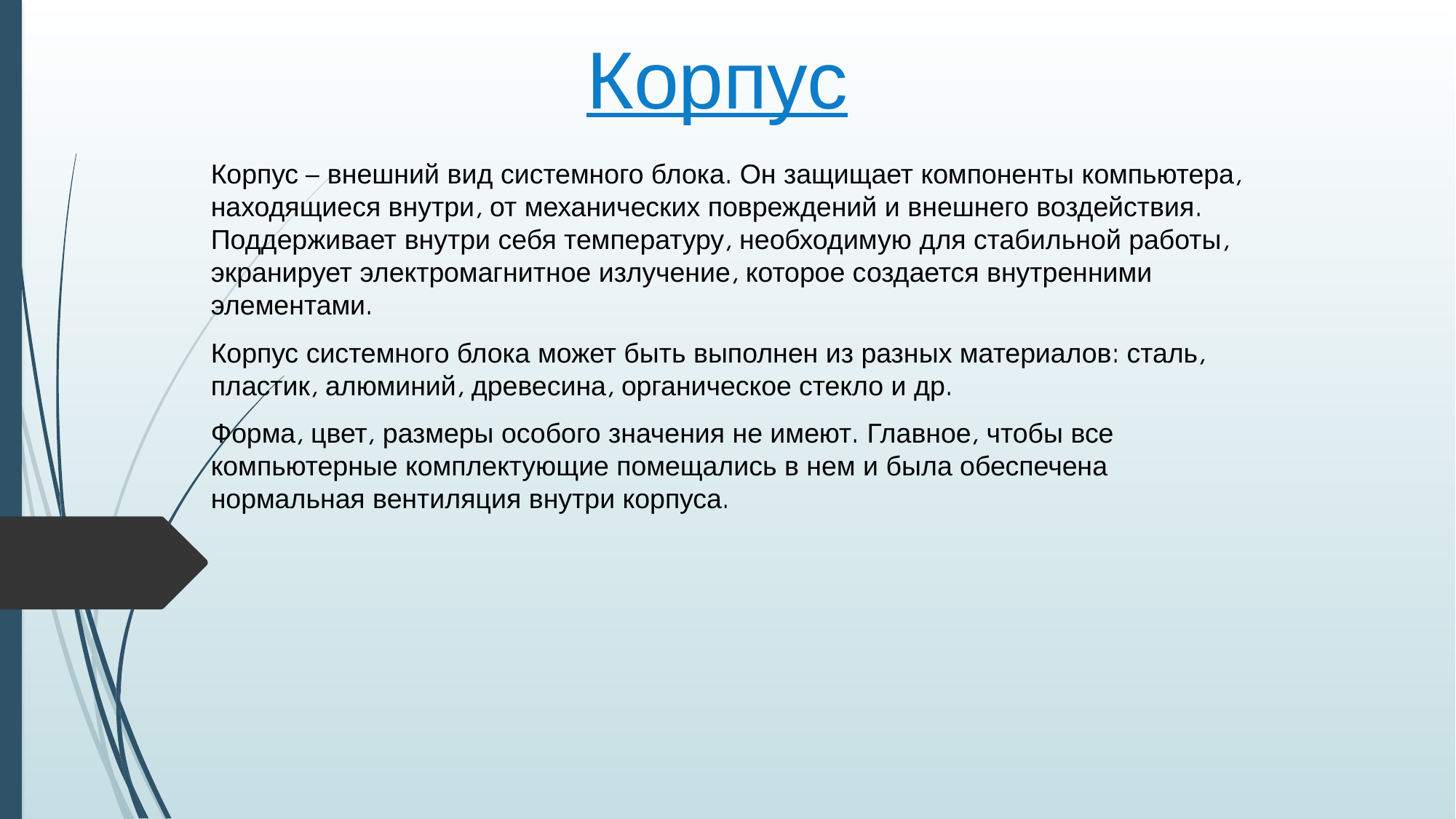

# Корпус
Корпус – внешний вид системного блока. Он защищает компоненты компьютера, находящиеся внутри, от механических повреждений и внешнего воздействия. Поддерживает внутри себя температуру, необходимую для стабильной работы, экранирует электромагнитное излучение, которое создается внутренними элементами.
Корпус системного блока может быть выполнен из разных материалов: сталь, пластик, алюминий, древесина, органическое стекло и др.
Форма, цвет, размеры особого значения не имеют. Главное, чтобы все компьютерные комплектующие помещались в нем и была обеспечена нормальная вентиляция внутри корпуса.